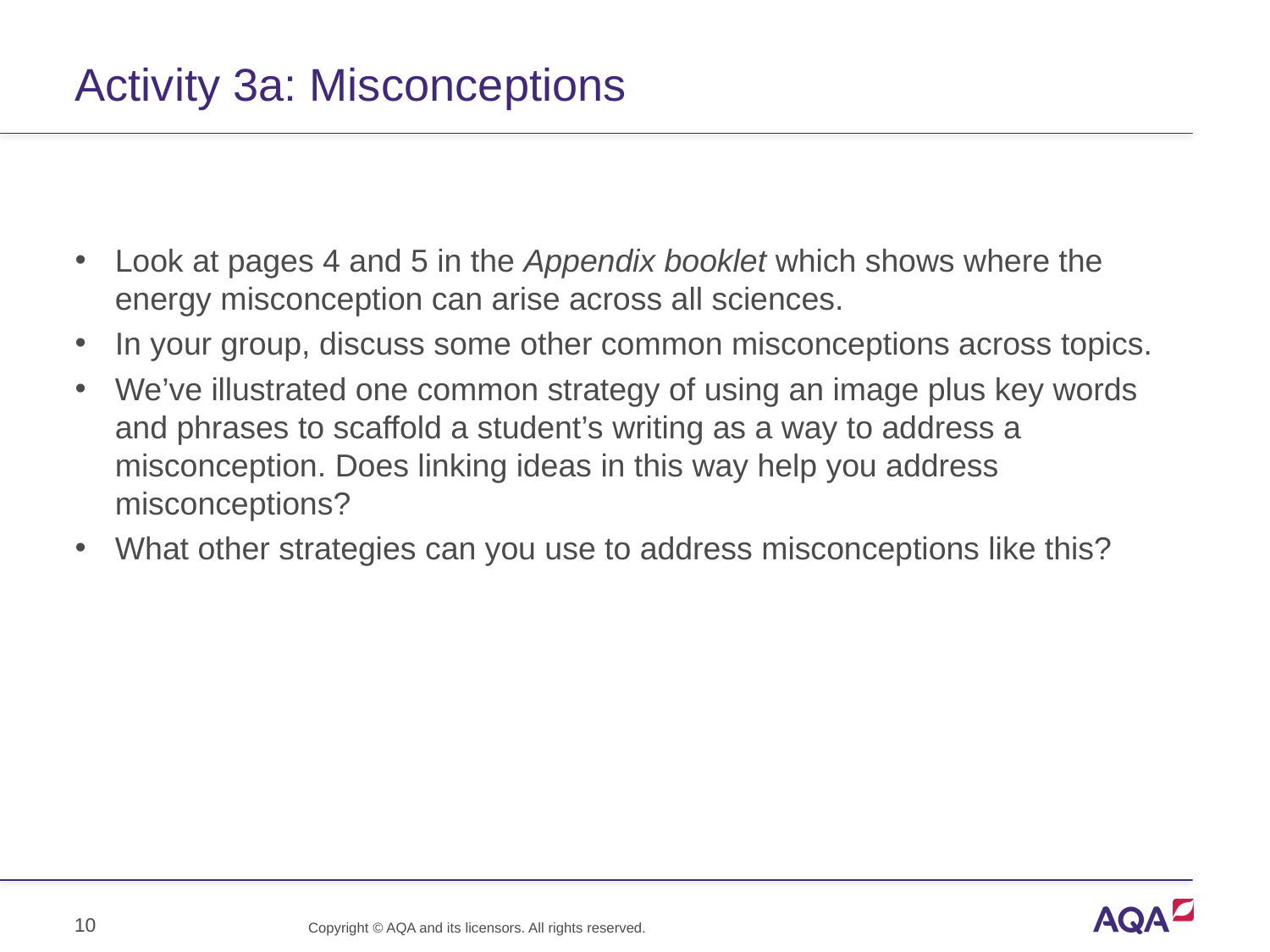

# Activity 3a: Misconceptions
Look at pages 4 and 5 in the Appendix booklet which shows where the energy misconception can arise across all sciences.
In your group, discuss some other common misconceptions across topics.
We’ve illustrated one common strategy of using an image plus key words and phrases to scaffold a student’s writing as a way to address a misconception. Does linking ideas in this way help you address misconceptions?
What other strategies can you use to address misconceptions like this?
10
Copyright © AQA and its licensors. All rights reserved.